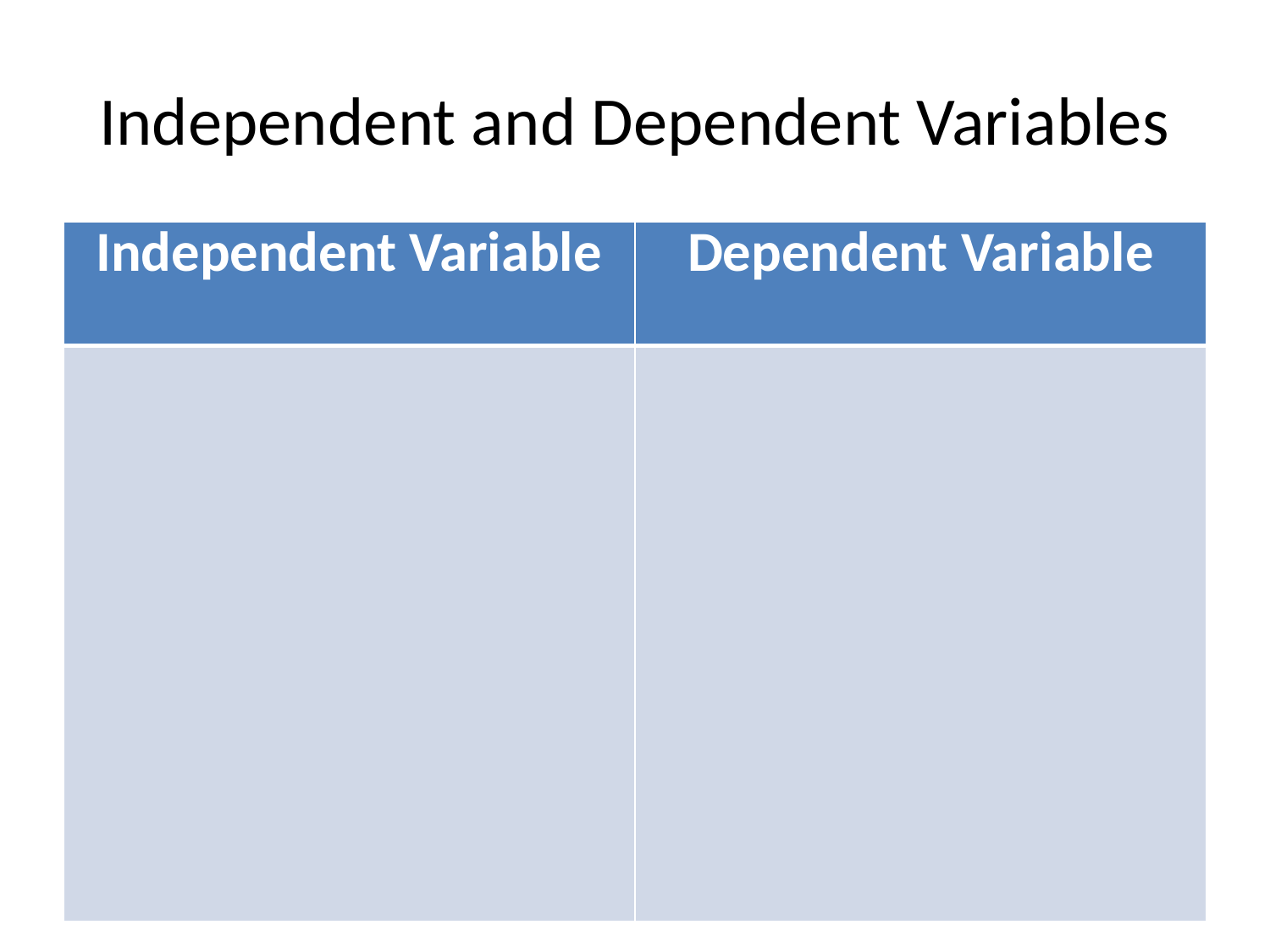

# Independent and Dependent Variables
| Independent Variable | Dependent Variable |
| --- | --- |
|  |  |